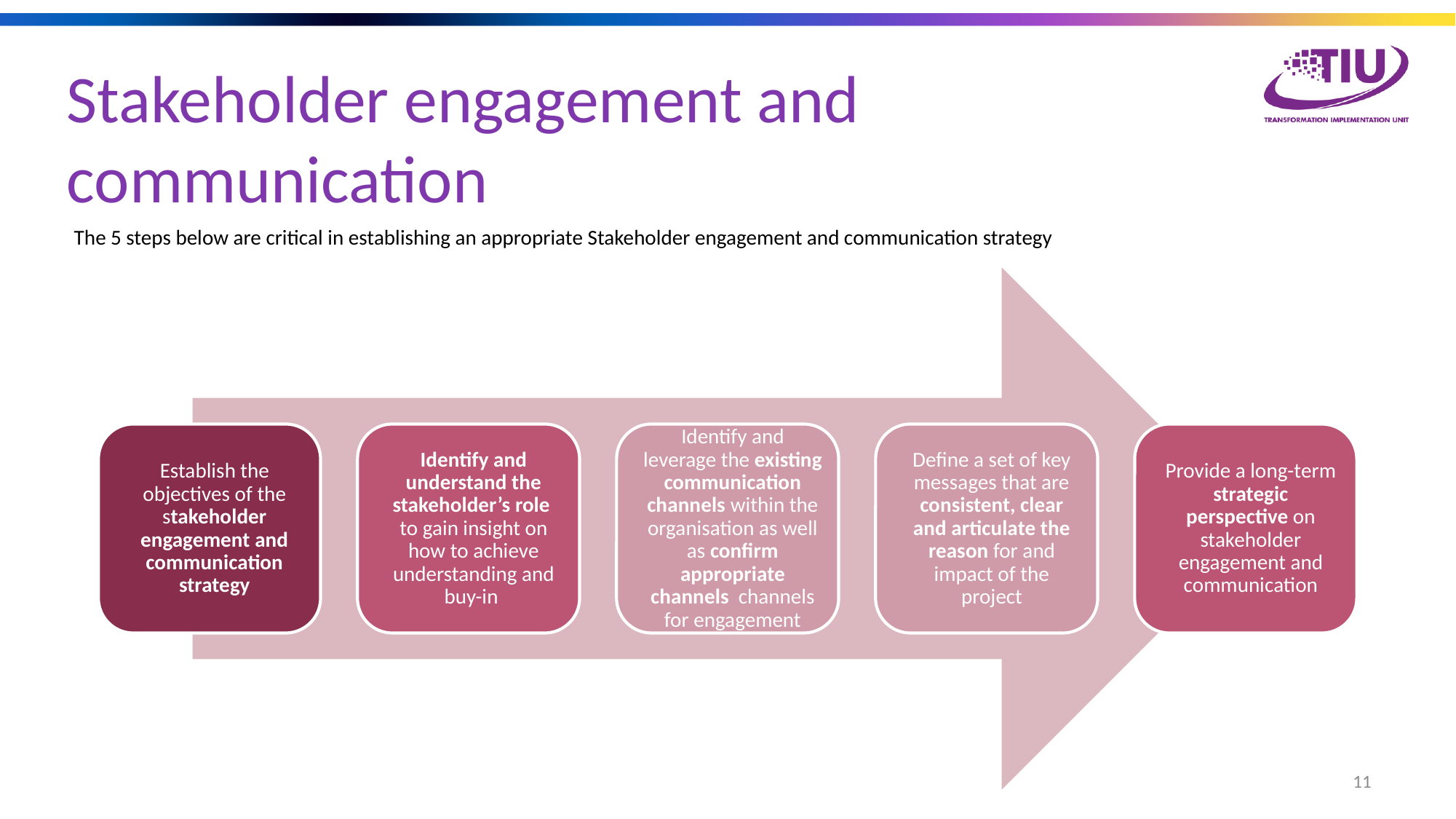

Stakeholder engagement and communication
The 5 steps below are critical in establishing an appropriate Stakeholder engagement and communication strategy
Establish the objectives of the stakeholder engagement and communication strategy
Identify and understand the stakeholder’s role  to gain insight on how to achieve understanding and buy-in
Identify and leverage the existing communication channels within the organisation as well as confirm appropriate channels  channels for engagement
Define a set of key messages that are consistent, clear and articulate the reason for and impact of the project
Provide a long-term strategic perspective on stakeholder engagement and communication
11